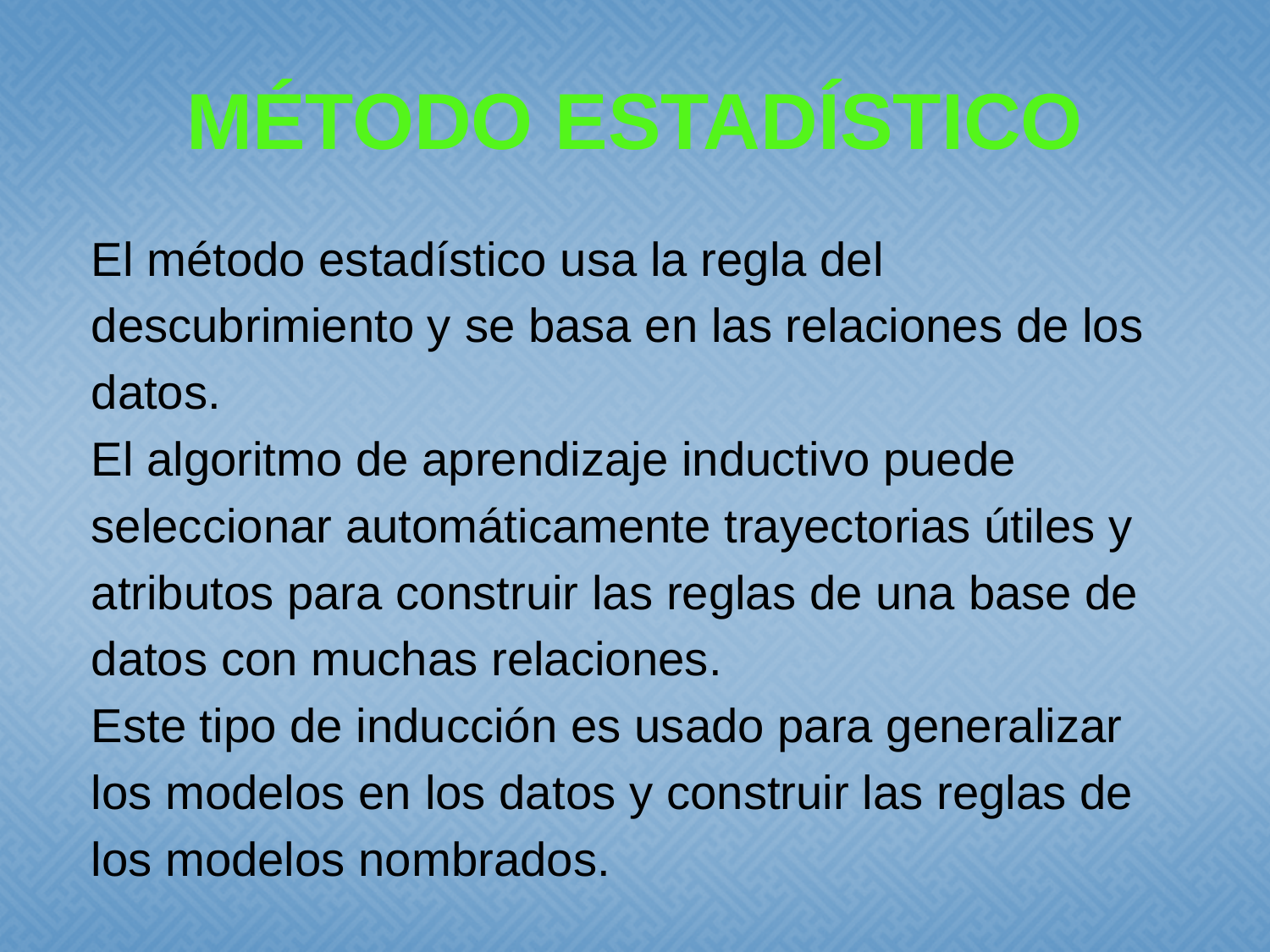

# MÉTODO ESTADÍSTICO
El método estadístico usa la regla del
descubrimiento y se basa en las relaciones de los
datos.
El algoritmo de aprendizaje inductivo puede
seleccionar automáticamente trayectorias útiles y
atributos para construir las reglas de una base de
datos con muchas relaciones.
Este tipo de inducción es usado para generalizar
los modelos en los datos y construir las reglas de
los modelos nombrados.